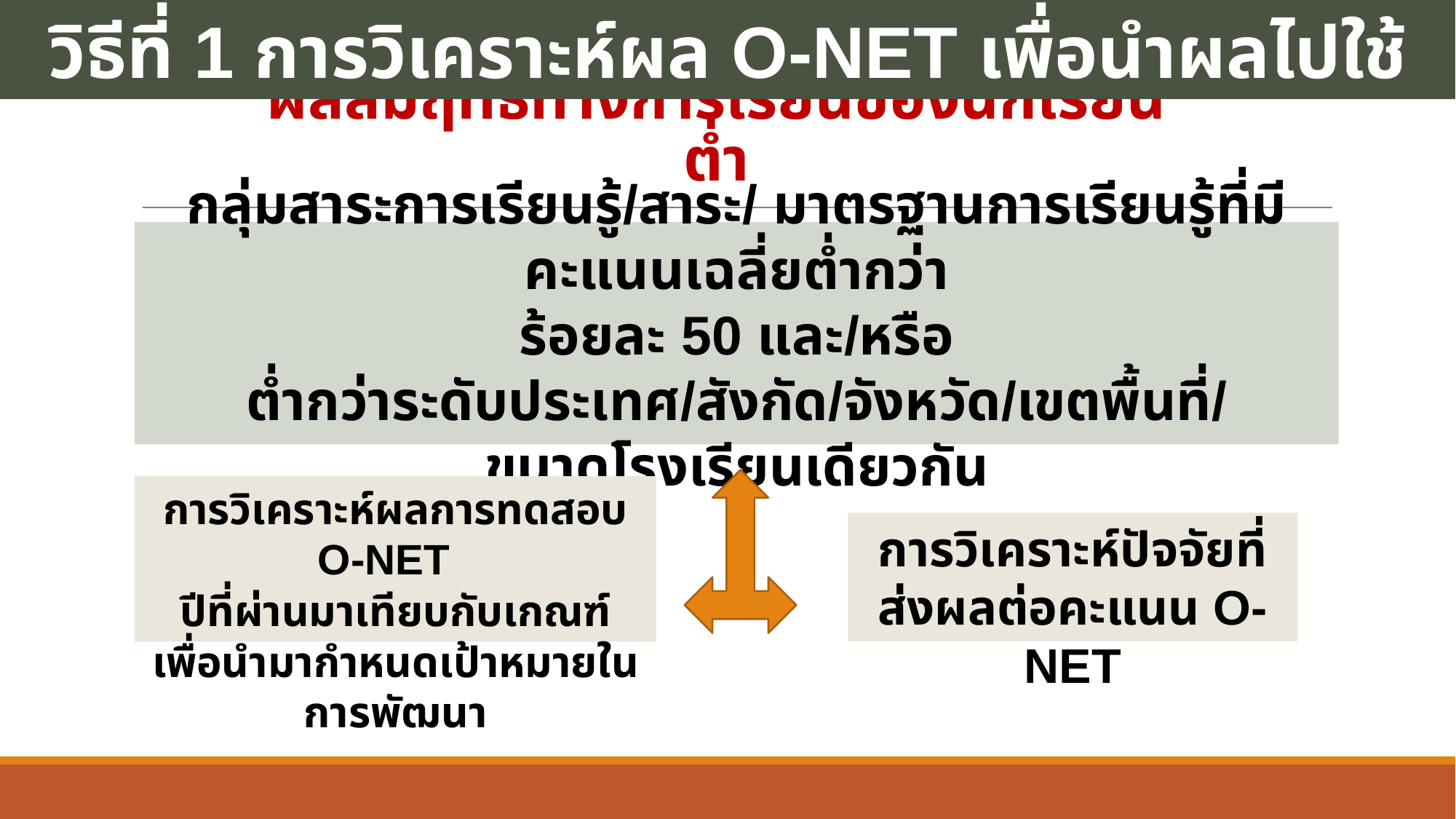

วิธีที่ 1 การวิเคราะห์ผล O-NET เพื่อนำผลไปใช้
# ผลสัมฤทธิ์ทางการเรียนของนักเรียนต่ำ
กลุ่มสาระการเรียนรู้/สาระ/ มาตรฐานการเรียนรู้ที่มีคะแนนเฉลี่ยต่ำกว่า
ร้อยละ 50 และ/หรือ ต่ำกว่าระดับประเทศ/สังกัด/จังหวัด/เขตพื้นที่/
ขนาดโรงเรียนเดียวกัน

การวิเคราะห์ผลการทดสอบ O-NET
ปีที่ผ่านมาเทียบกับเกณฑ์เพื่อนำมากำหนดเป้าหมายในการพัฒนา
การวิเคราะห์ปัจจัยที่ส่งผลต่อคะแนน O-NET